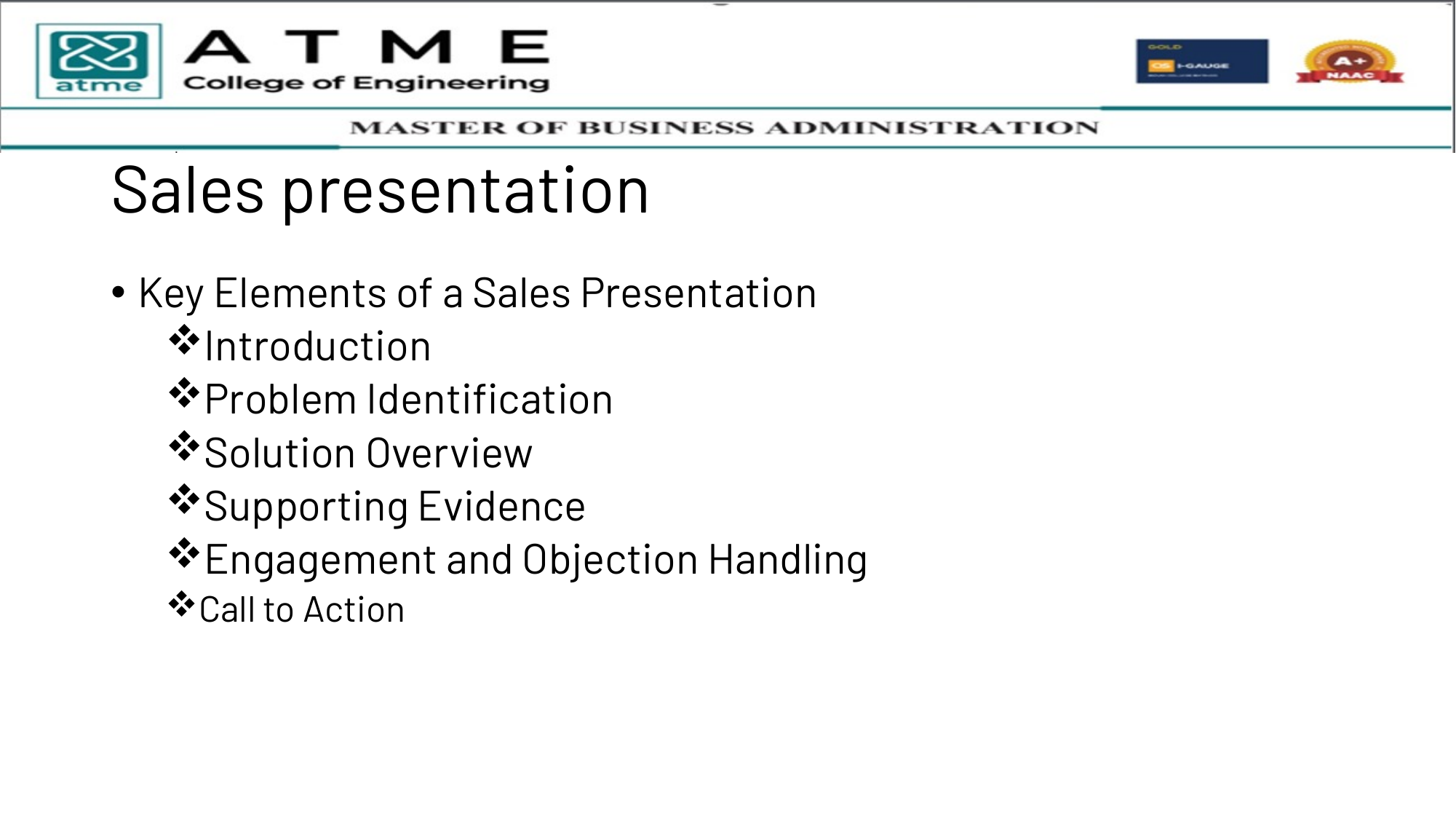

# Sales presentation
Key Elements of a Sales Presentation
Introduction​
Problem Identification
Solution Overview​
Supporting Evidence
Engagement and Objection Handling
Call to Action